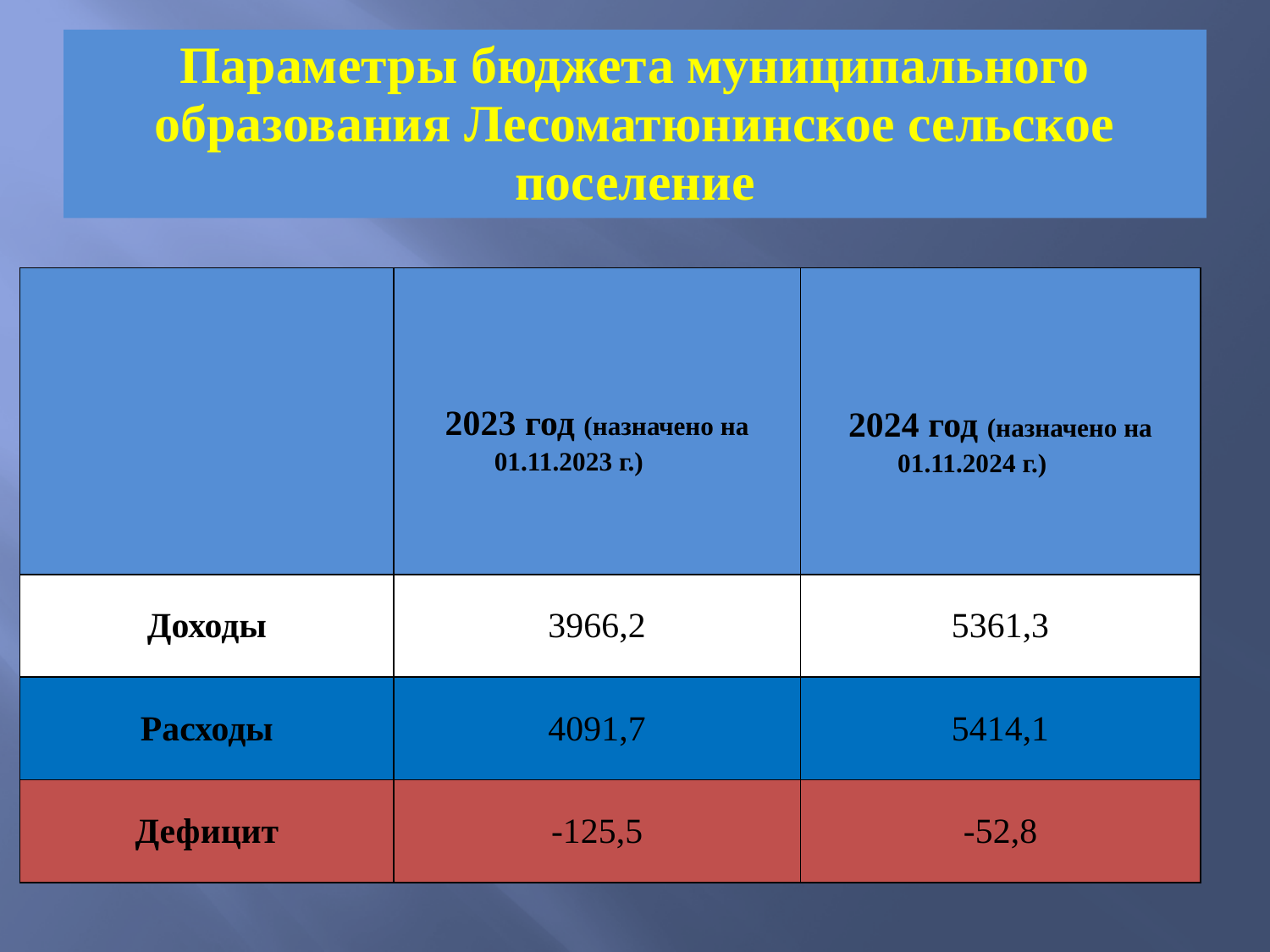

# Параметры бюджета муниципального образования Лесоматюнинское сельское поселение
|  | 2023 год (назначено на 01.11.2023 г.) | 2024 год (назначено на 01.11.2024 г.) |
| --- | --- | --- |
| Доходы | 3966,2 | 5361,3 |
| Расходы | 4091,7 | 5414,1 |
| Дефицит | -125,5 | -52,8 |